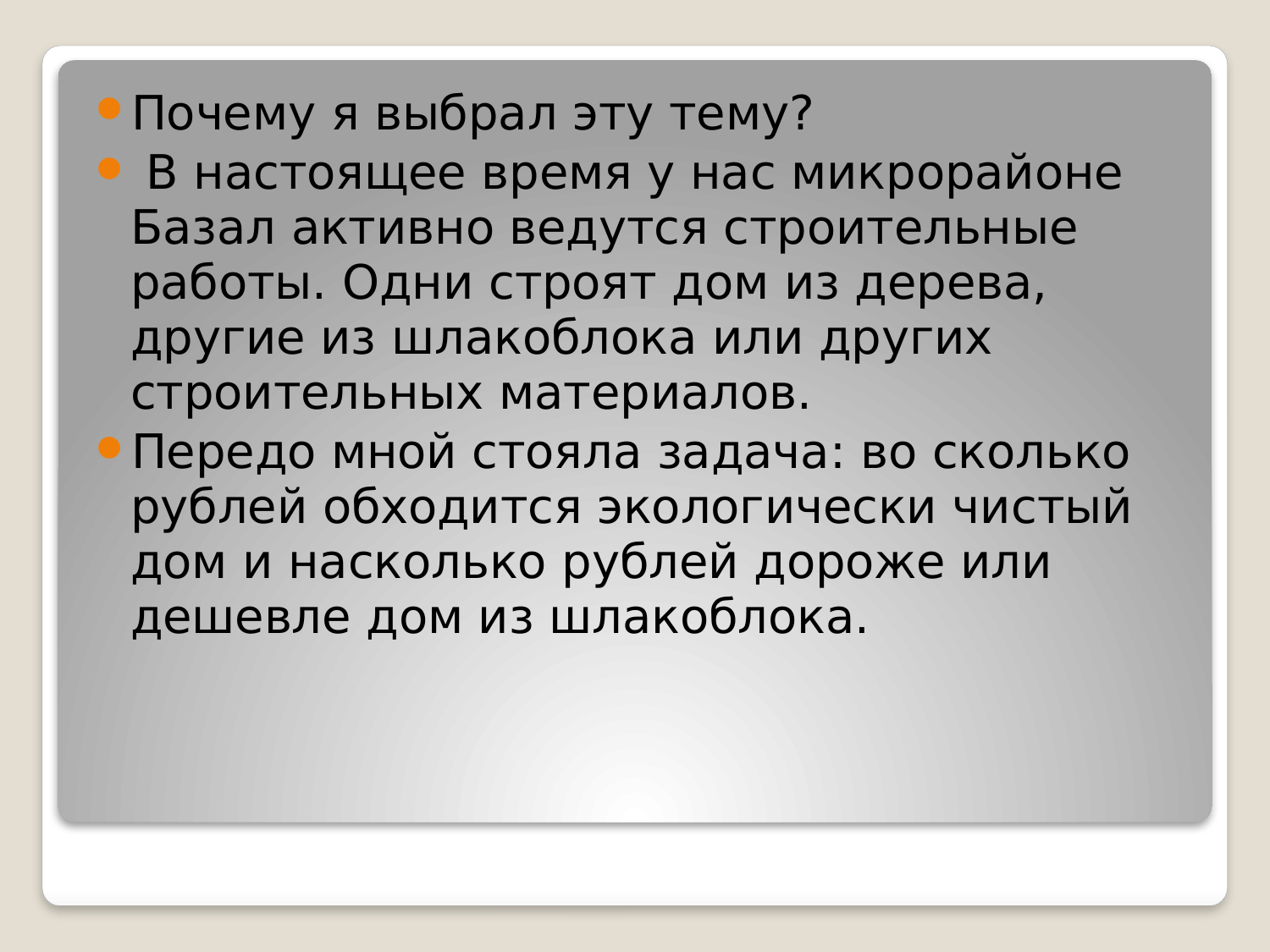

Почему я выбрал эту тему?
 В настоящее время у нас микрорайоне Базал активно ведутся строительные работы. Одни строят дом из дерева, другие из шлакоблока или других строительных материалов.
Передо мной стояла задача: во сколько рублей обходится экологически чистый дом и насколько рублей дороже или дешевле дом из шлакоблока.